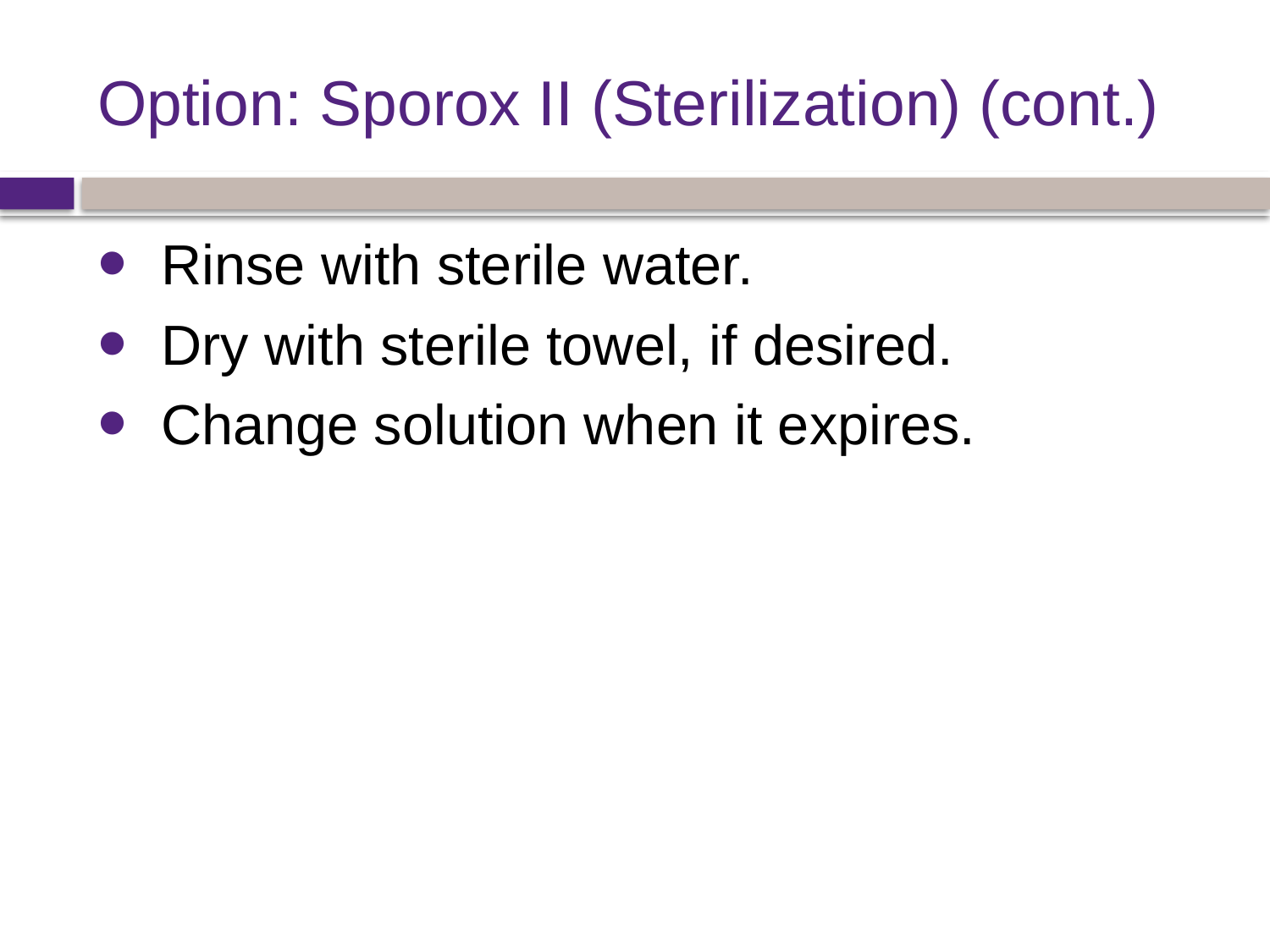

# Option: Sporox II (Sterilization) (cont.)
Rinse with sterile water.
Dry with sterile towel, if desired.
Change solution when it expires.